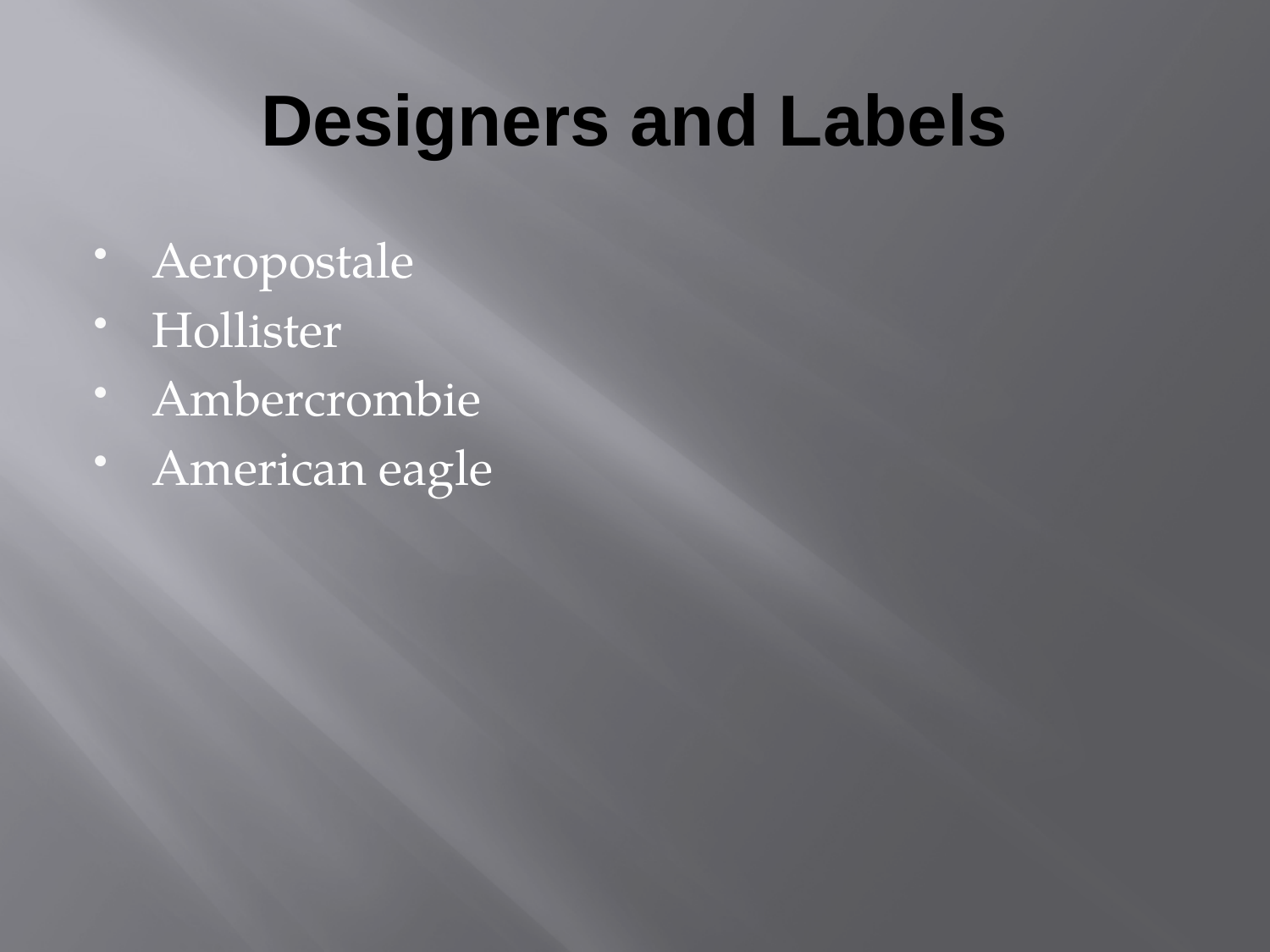

# Designers and Labels
Aeropostale
Hollister
Ambercrombie
American eagle